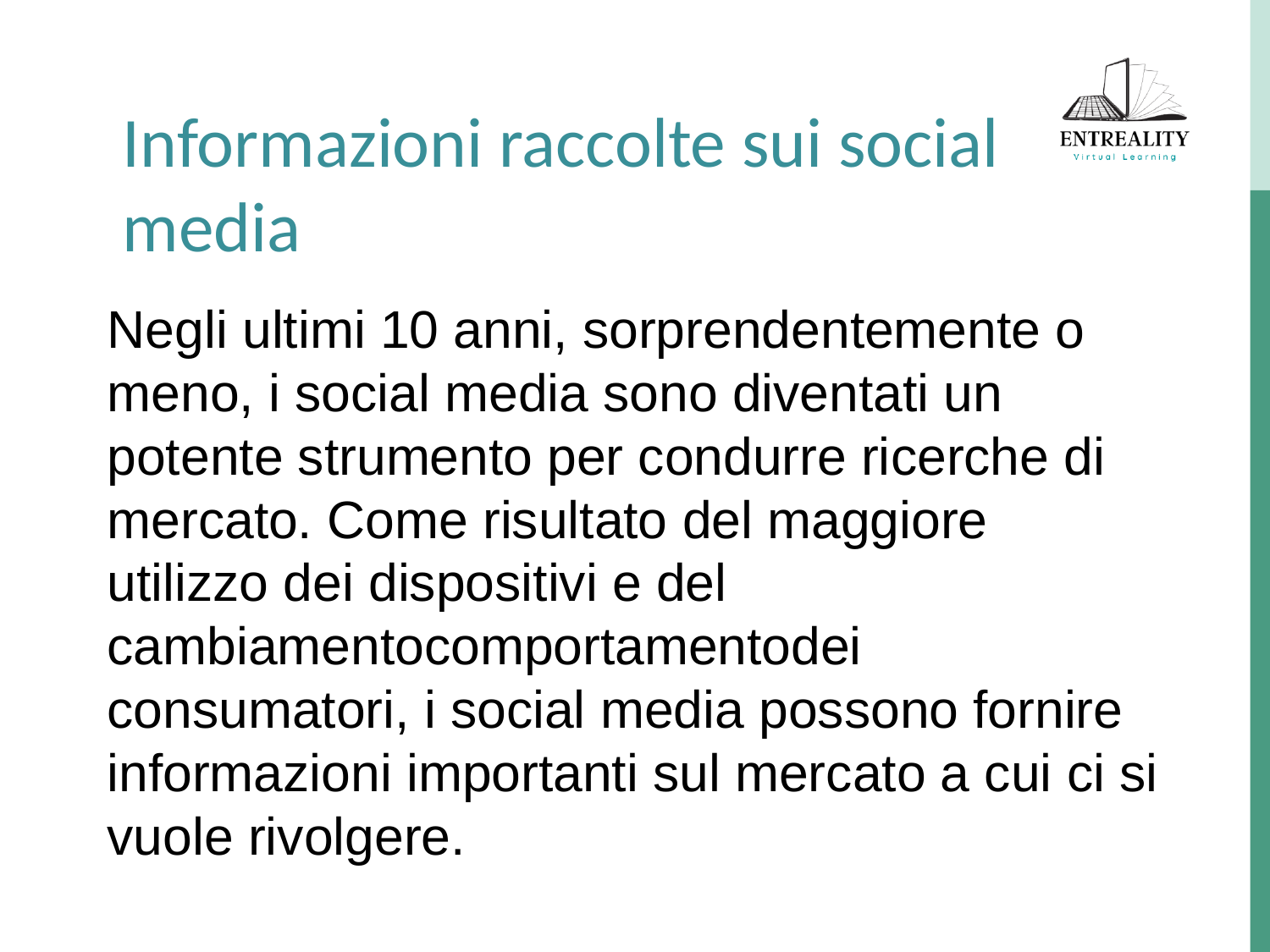

Informazioni raccolte sui social media
Negli ultimi 10 anni, sorprendentemente o meno, i social media sono diventati un potente strumento per condurre ricerche di mercato. Come risultato del maggiore utilizzo dei dispositivi e del cambiamentocomportamentodei consumatori, i social media possono fornire informazioni importanti sul mercato a cui ci si vuole rivolgere.